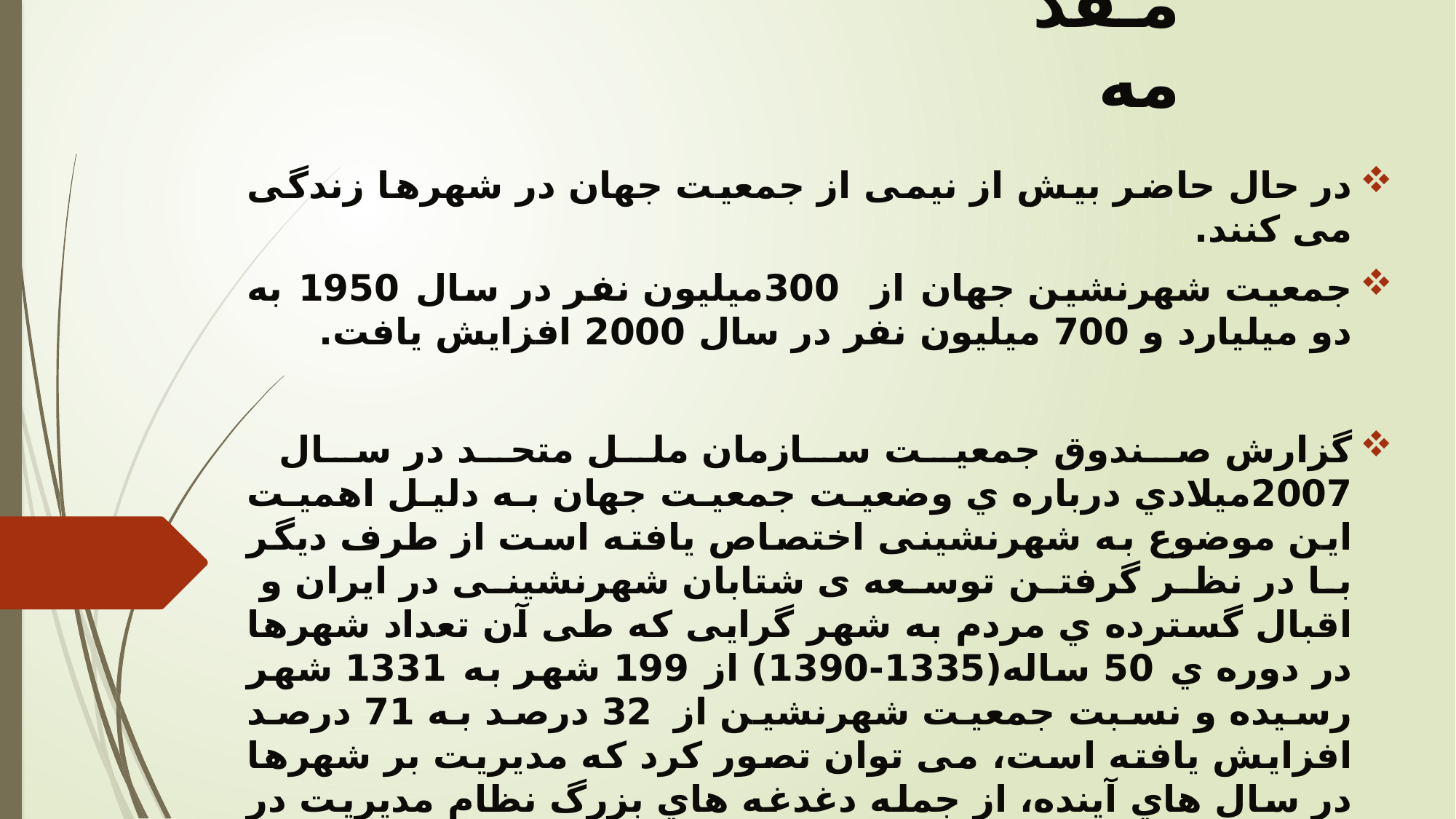

# مقدمه
در حال حاضر بیش از نیمی از جمعیت جهان در شهرها زندگی می کنند.
جمعیت شهرنشین جهان از  300میلیون نفر در سال 1950 به دو میلیارد و 700 میلیون نفر در سال 2000 افزایش یافت.

گزارش صندوق جمعیت سازمان ملل متحد در سال 2007میلادي درباره ي وضعیت جمعیت جهان به دلیل اهمیت این موضوع به شهرنشینی اختصاص یافته است از طرف دیگر با در نظر گرفتن توسعه ی شتابان شهرنشینی در ایران و  اقبال گسترده ي مردم به شهر گرایی که طی آن تعداد شهرها در دوره ي 50 ساله(1335-1390) از 199 شهر به 1331 شهر رسیده و نسبت جمعیت شهرنشین از 32 درصد به 71 درصد افزایش یافته است، می توان تصور کرد که مدیریت بر شهرها در سال هاي آینده، از جمله دغدغه هاي بزرگ نظام مدیریت در کشور خواهد بود و بدین ترتیب توسعه ی شهرنشینی شتابان علاوه بر چالش هاي اجتماعی، اقتصادي، فرهنگی و زیست محیطی با چالش هاي مدیریتی نیز رو به رو خواهد گشت.